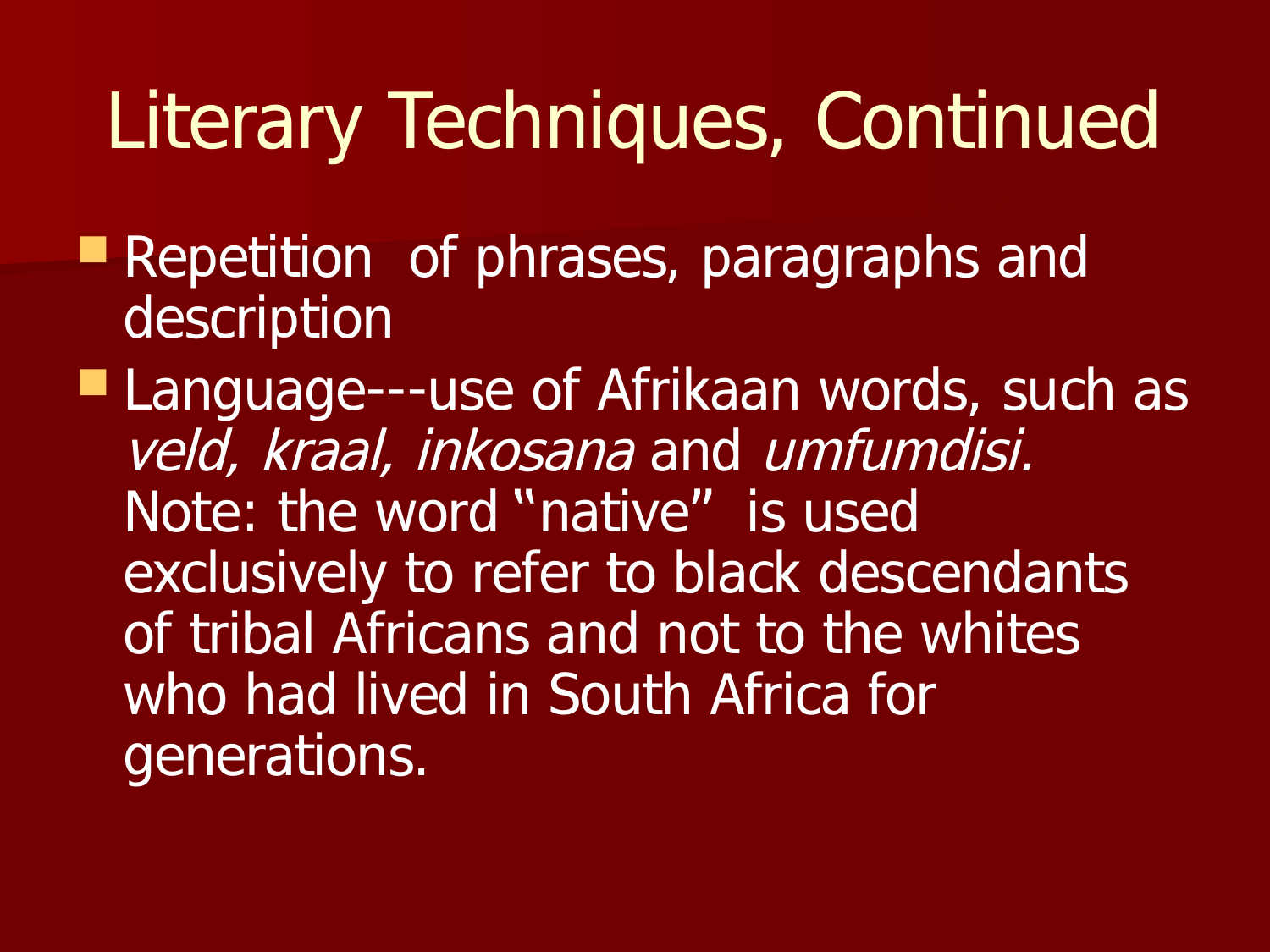

# Literary Techniques, Continued
Repetition  of phrases, paragraphs and description
Language---use of Afrikaan words, such as veld, kraal, inkosana and umfumdisi.  Note: the word “native”  is used exclusively to refer to black descendants of tribal Africans and not to the whites who had lived in South Africa for generations.